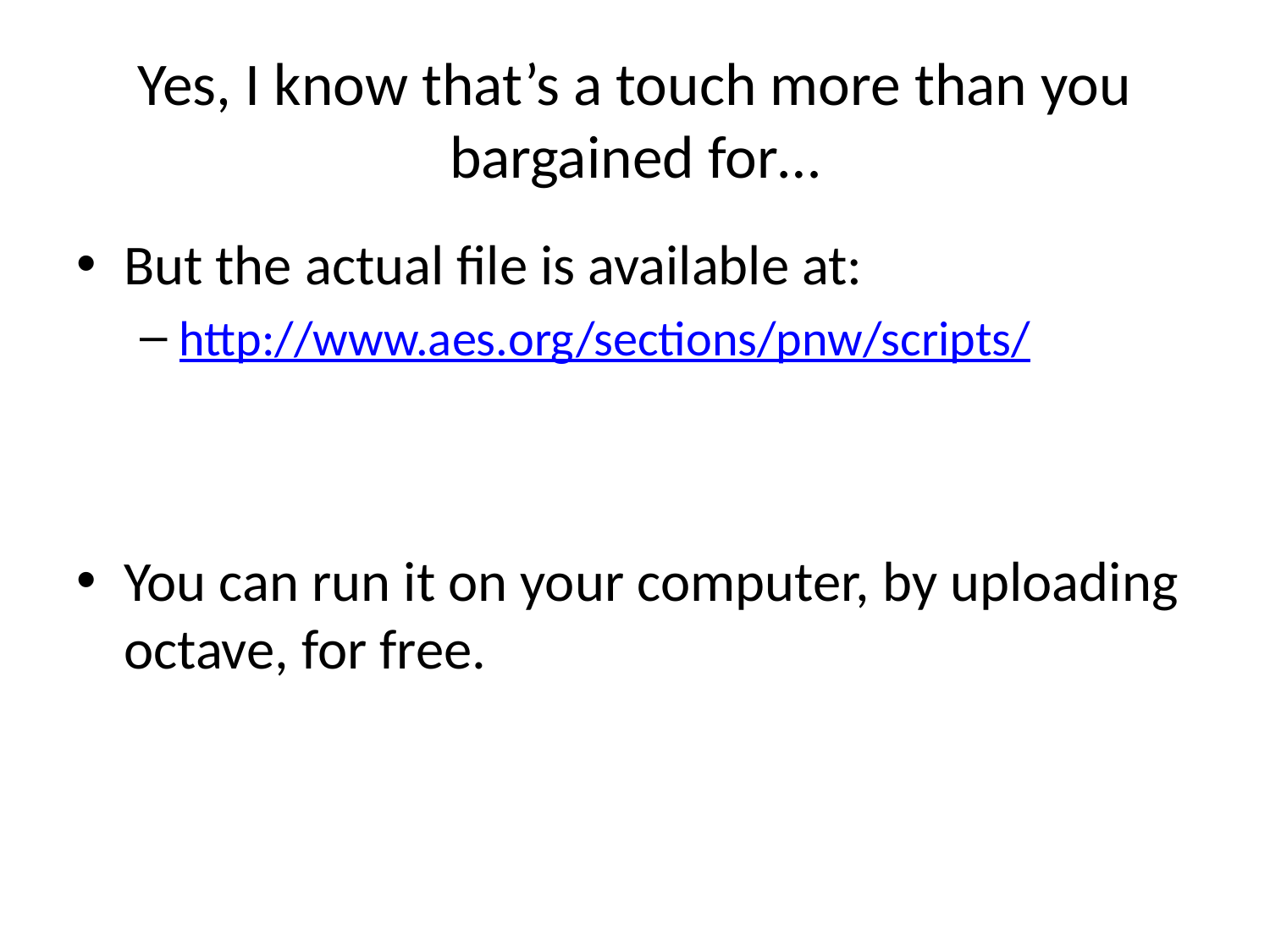

# Yes, I know that’s a touch more than you bargained for…
But the actual file is available at:
http://www.aes.org/sections/pnw/scripts/

You can run it on your computer, by uploading octave, for free.